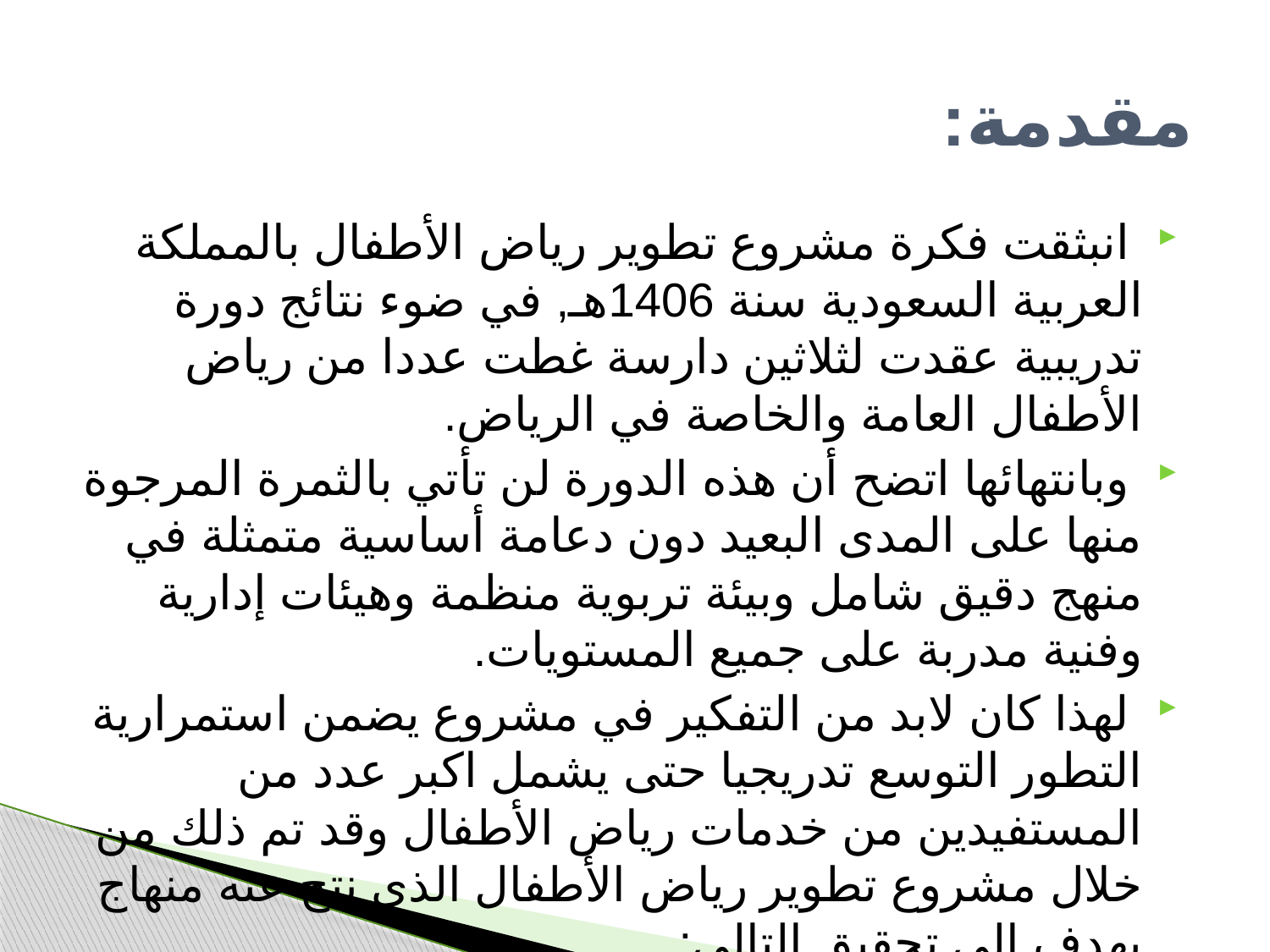

# مقدمة:
 انبثقت فكرة مشروع تطوير رياض الأطفال بالمملكة العربية السعودية سنة 1406هـ, في ضوء نتائج دورة تدريبية عقدت لثلاثين دارسة غطت عددا من رياض الأطفال العامة والخاصة في الرياض.
 وبانتهائها اتضح أن هذه الدورة لن تأتي بالثمرة المرجوة منها على المدى البعيد دون دعامة أساسية متمثلة في منهج دقيق شامل وبيئة تربوية منظمة وهيئات إدارية وفنية مدربة على جميع المستويات.
 لهذا كان لابد من التفكير في مشروع يضمن استمرارية التطور التوسع تدريجيا حتى يشمل اكبر عدد من المستفيدين من خدمات رياض الأطفال وقد تم ذلك من خلال مشروع تطوير رياض الأطفال الذي نتج عنه منهاج يهدف إلى تحقيق التالي: